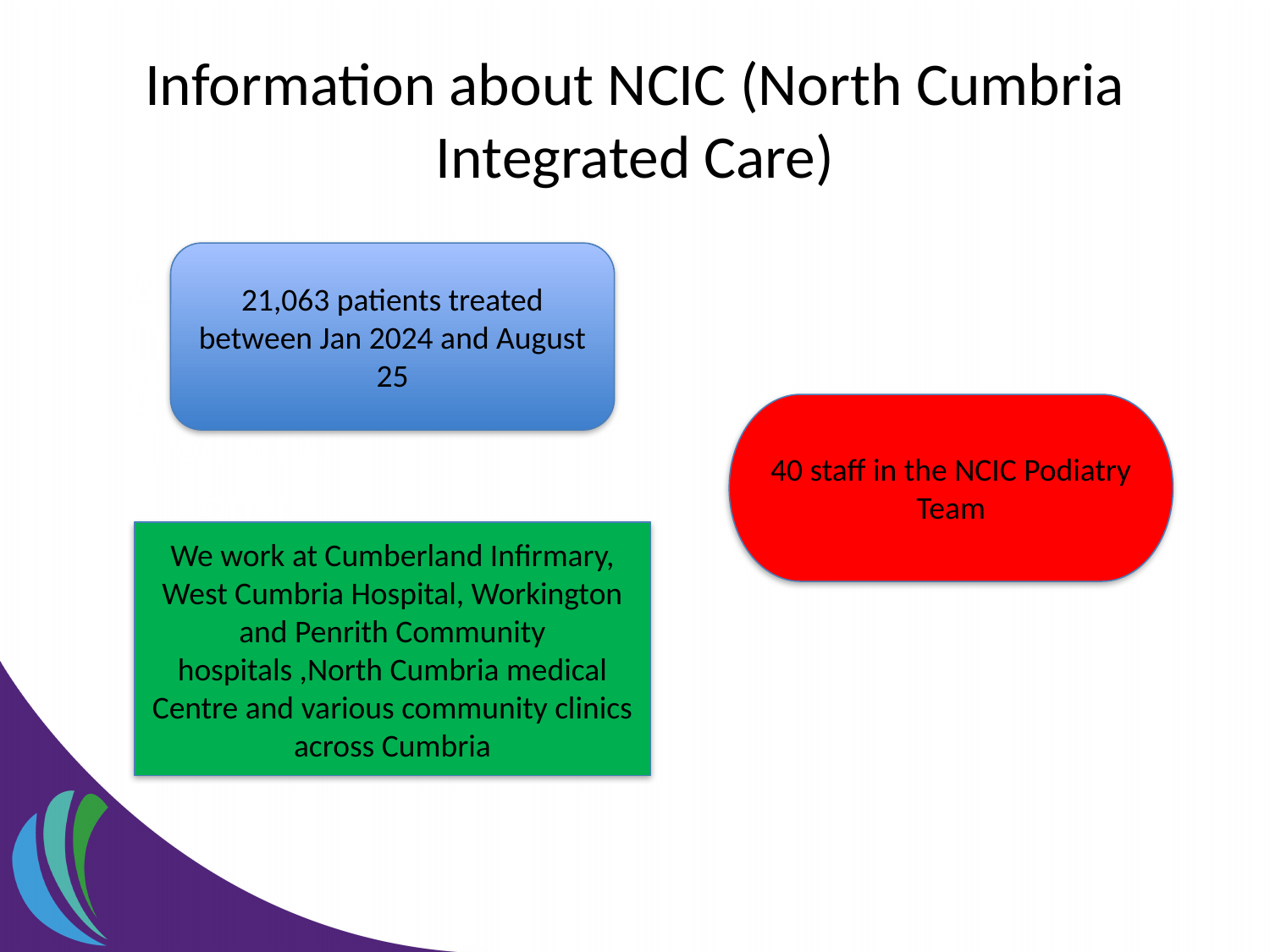

Information about NCIC (North Cumbria Integrated Care)

21,063 patients treated between Jan 2024 and August 25
A day in the life A day in the life on a Podiatrist
on a Podiatrist
40 staff in the NCIC Podiatry Team
We work at Cumberland Infirmary, West Cumbria Hospital, Workington and Penrith Community hospitals ,North Cumbria medical Centre and various community clinics across Cumbria